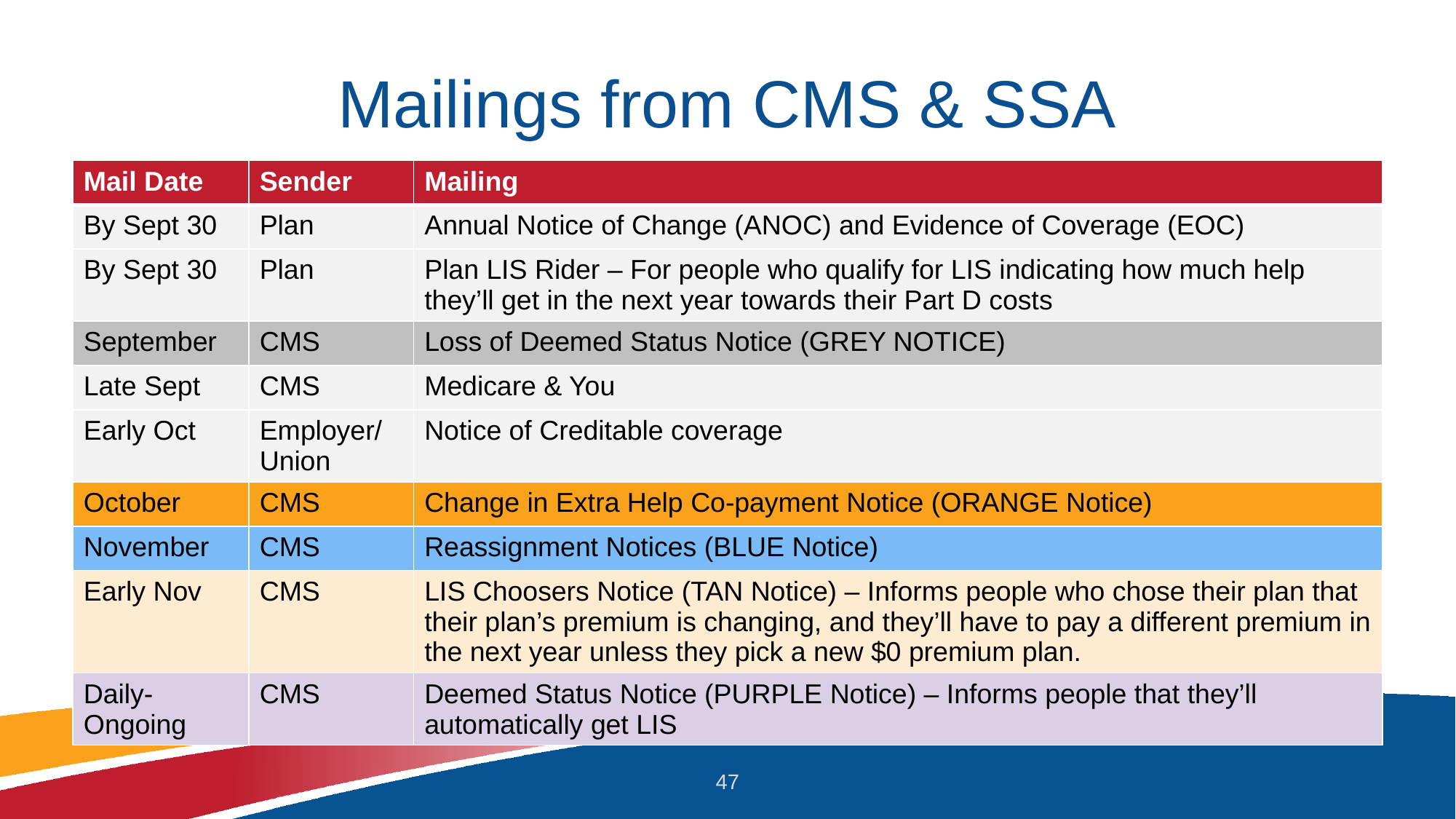

# Mailings from CMS & SSA
| Mail Date | Sender | Mailing |
| --- | --- | --- |
| By Sept 30 | Plan | Annual Notice of Change (ANOC) and Evidence of Coverage (EOC) |
| By Sept 30 | Plan | Plan LIS Rider – For people who qualify for LIS indicating how much help they’ll get in the next year towards their Part D costs |
| September | CMS | Loss of Deemed Status Notice (GREY NOTICE) |
| Late Sept | CMS | Medicare & You |
| Early Oct | Employer/ Union | Notice of Creditable coverage |
| October | CMS | Change in Extra Help Co-payment Notice (ORANGE Notice) |
| November | CMS | Reassignment Notices (BLUE Notice) |
| Early Nov | CMS | LIS Choosers Notice (TAN Notice) – Informs people who chose their plan that their plan’s premium is changing, and they’ll have to pay a different premium in the next year unless they pick a new $0 premium plan. |
| Daily-Ongoing | CMS | Deemed Status Notice (PURPLE Notice) – Informs people that they’ll automatically get LIS |
47